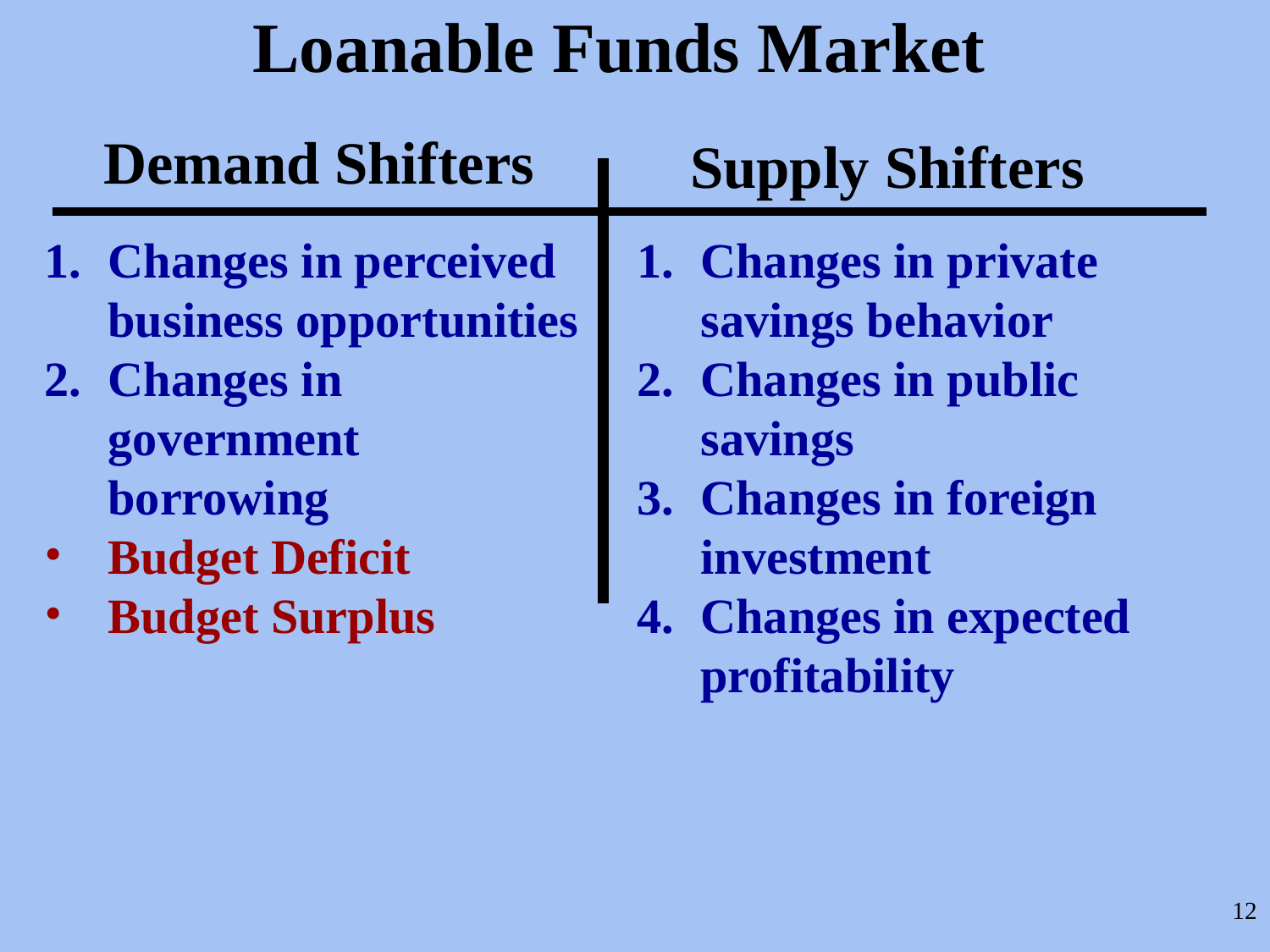

Loanable Funds Market
Demand Shifters
Supply Shifters
Changes in perceived business opportunities
Changes in government borrowing
Budget Deficit
Budget Surplus
Changes in private savings behavior
Changes in public savings
Changes in foreign investment
Changes in expected profitability
12